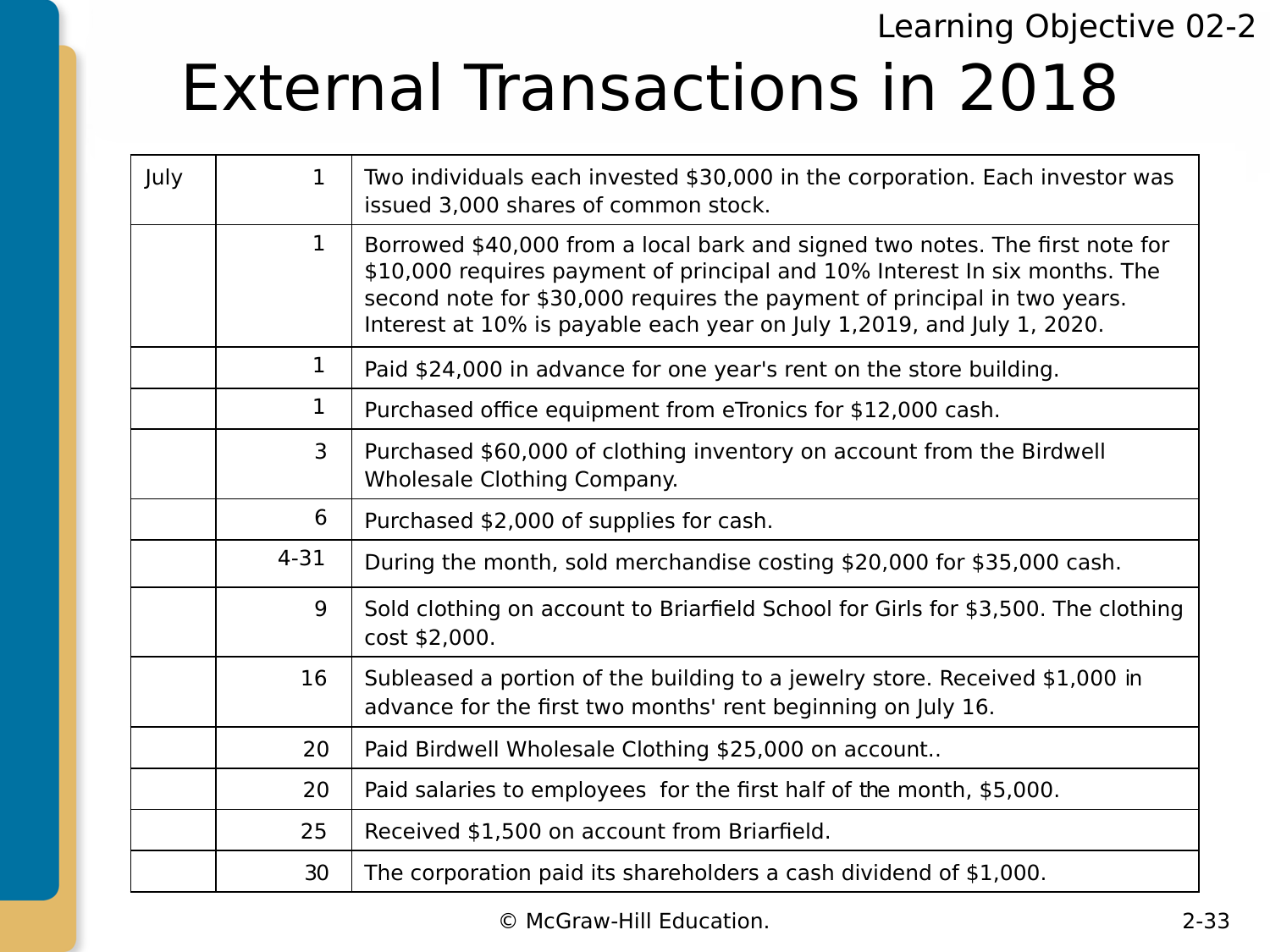

Learning Objective 02-2
# External Transactions in 2018
| July | 1 | Two individuals each invested $30,000 in the corporation. Each investor was issued 3,000 shares of common stock. |
| --- | --- | --- |
|  | 1 | Borrowed $40,000 from a local bark and signed two notes. The first note for $10,000 requires payment of principal and 10% Interest In six months. The second note for $30,000 requires the payment of principal in two years. Interest at 10% is payable each year on July 1,2019, and July 1, 2020. |
|  | 1 | Paid $24,000 in advance for one year's rent on the store building. |
|  | 1 | Purchased office equipment from eTronics for $12,000 cash. |
|  | 3 | Purchased $60,000 of clothing inventory on account from the Birdwell Wholesale Clothing Company. |
|  | 6 | Purchased $2,000 of supplies for cash. |
|  | 4-31 | During the month, sold merchandise costing $20,000 for $35,000 cash. |
|  | 9 | Sold clothing on account to Briarfield School for Girls for $3,500. The clothing cost $2,000. |
|  | 16 | Subleased a portion of the building to a jewelry store. Received $1,000 in advance for the first two months' rent beginning on July 16. |
|  | 20 | Paid Birdwell Wholesale Clothing $25,000 on account.. |
|  | 20 | Paid salaries to employees for the first half of the month, $5,000. |
|  | 25 | Received $1,500 on account from Briarfield. |
|  | 30 | The corporation paid its shareholders a cash dividend of $1,000. |